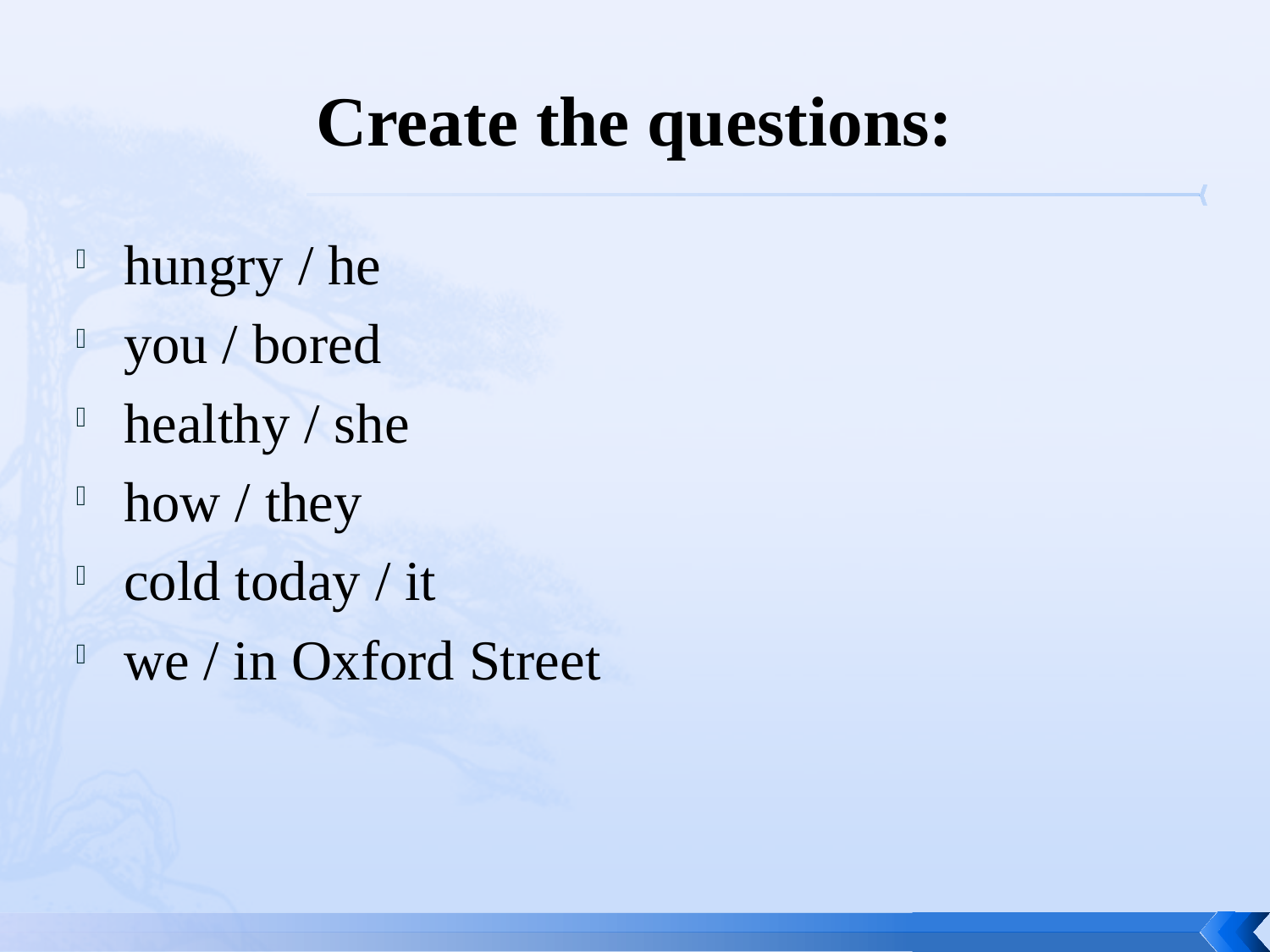

# Create the questions:
hungry / he
you / bored
healthy / she
how / they
cold today / it
we / in Oxford Street